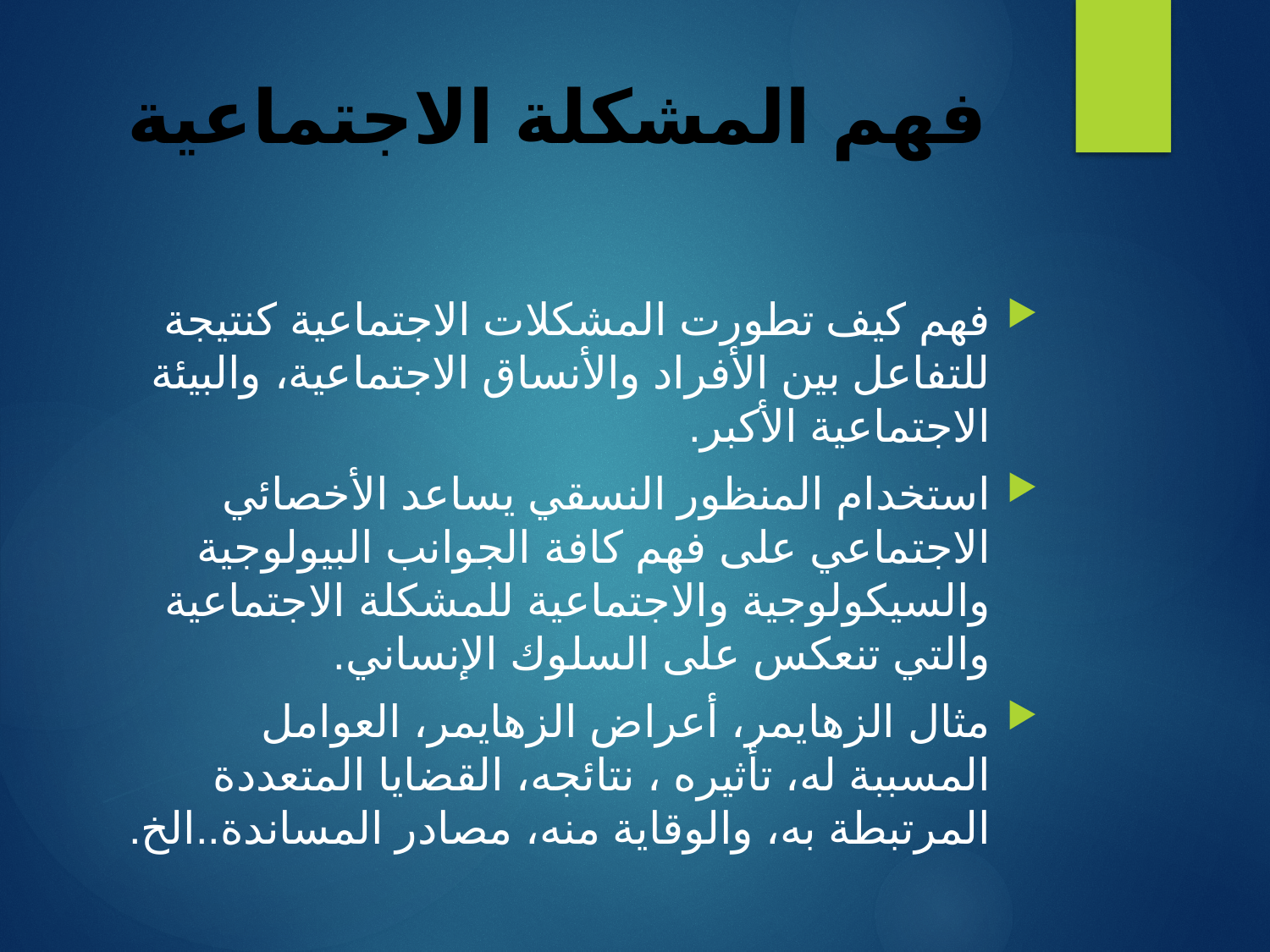

# فهم المشكلة الاجتماعية
فهم كيف تطورت المشكلات الاجتماعية كنتيجة للتفاعل بين الأفراد والأنساق الاجتماعية، والبيئة الاجتماعية الأكبر.
استخدام المنظور النسقي يساعد الأخصائي الاجتماعي على فهم كافة الجوانب البيولوجية والسيكولوجية والاجتماعية للمشكلة الاجتماعية والتي تنعكس على السلوك الإنساني.
مثال الزهايمر، أعراض الزهايمر، العوامل المسببة له، تأثيره ، نتائجه، القضايا المتعددة المرتبطة به، والوقاية منه، مصادر المساندة..الخ.